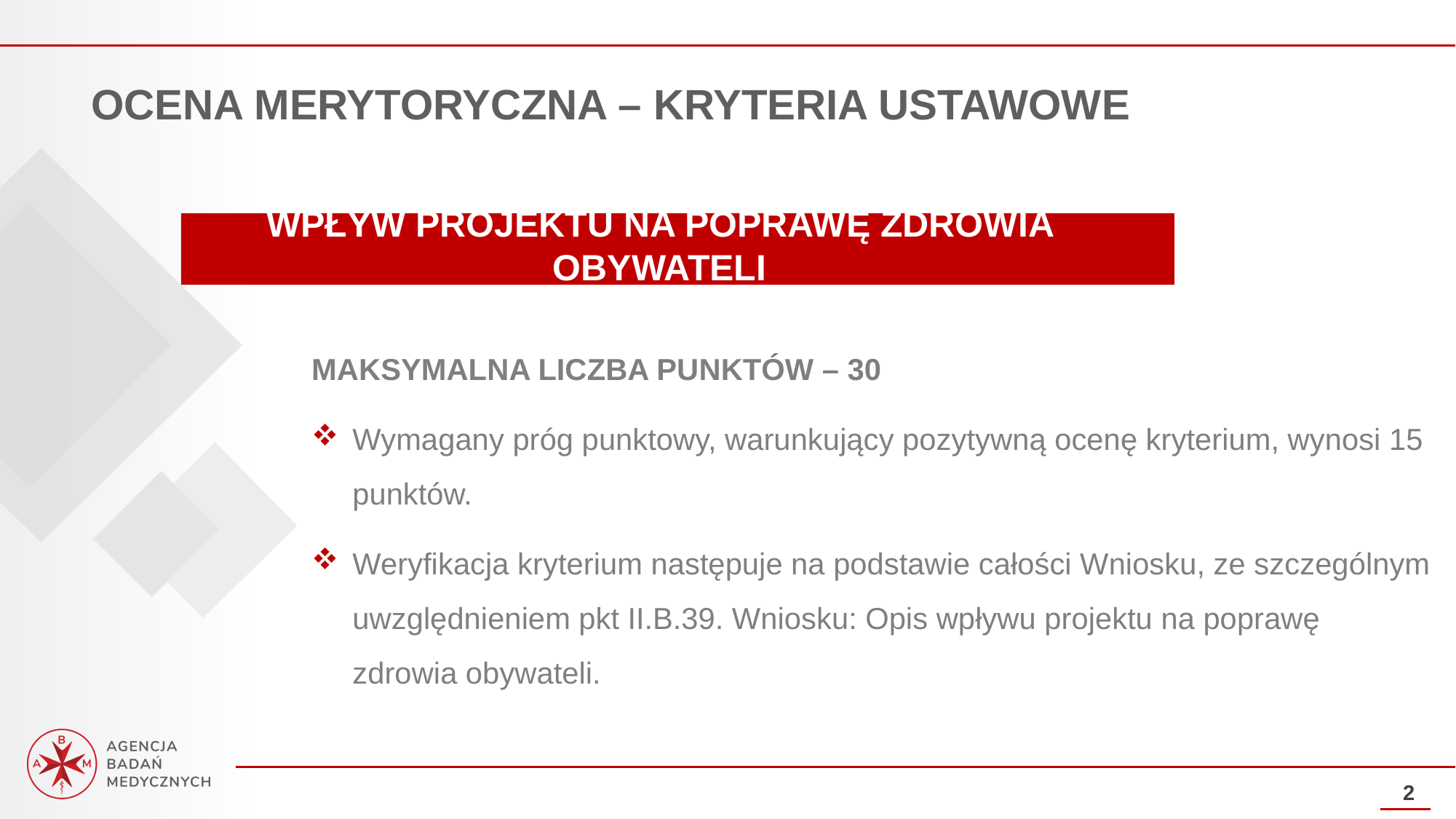

OCENA MERYTORYCZNA – KRYTERIA USTAWOWE

WPŁYW PROJEKTU NA POPRAWĘ ZDROWIA OBYWATELI
MAKSYMALNA LICZBA PUNKTÓW – 30
Wymagany próg punktowy, warunkujący pozytywną ocenę kryterium, wynosi 15 punktów.
Weryfikacja kryterium następuje na podstawie całości Wniosku, ze szczególnym uwzględnieniem pkt II.B.39. Wniosku: Opis wpływu projektu na poprawę zdrowia obywateli.

2